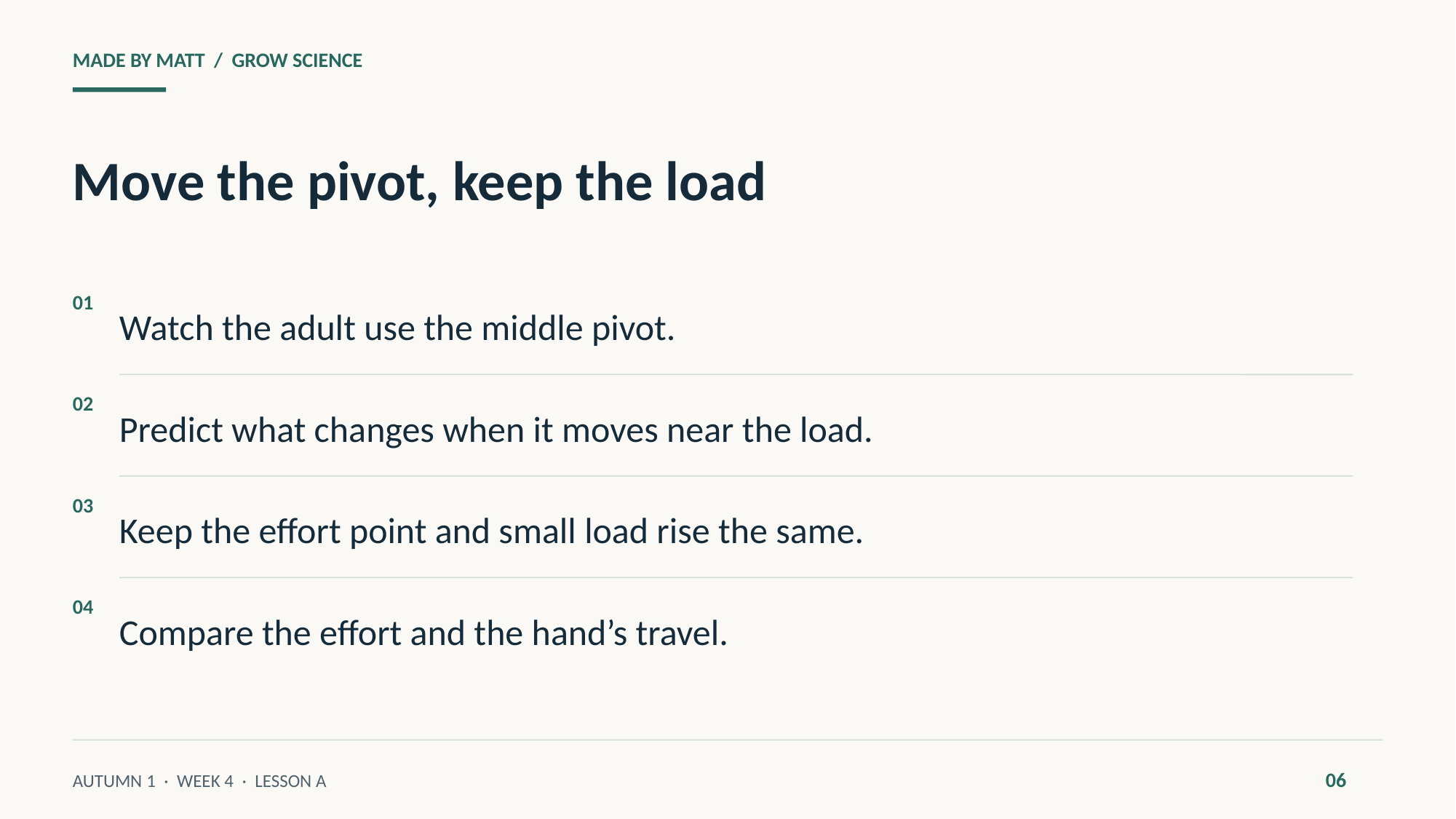

MADE BY MATT  /  GROW SCIENCE

Move the pivot, keep the load
Watch the adult use the middle pivot.
01

Predict what changes when it moves near the load.
02

Keep the effort point and small load rise the same.
03

Compare the effort and the hand’s travel.
04

06
AUTUMN 1  ·  WEEK 4  ·  LESSON A